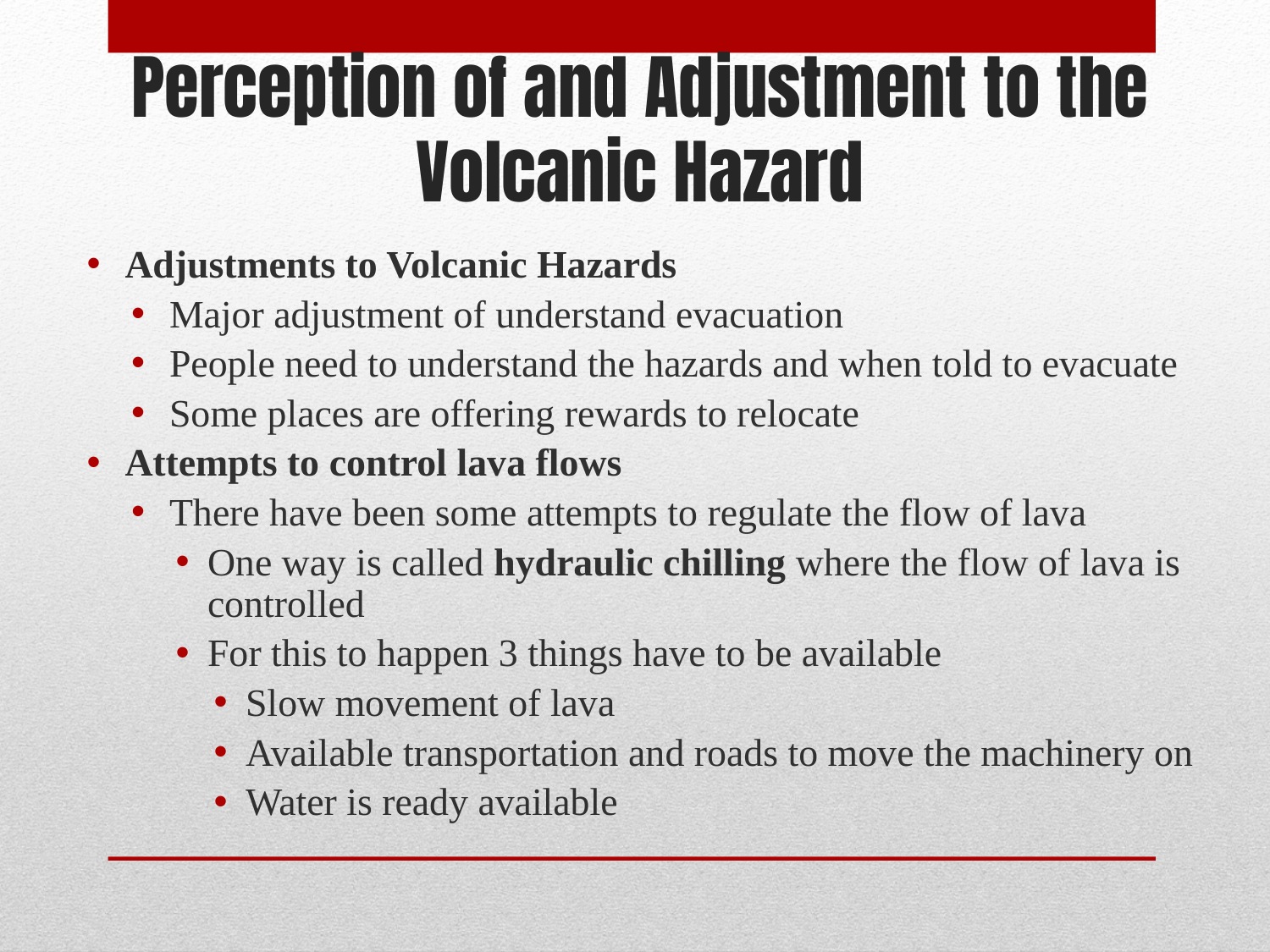

# Perception of and Adjustment to the Volcanic Hazard
Adjustments to Volcanic Hazards
Major adjustment of understand evacuation
People need to understand the hazards and when told to evacuate
Some places are offering rewards to relocate
Attempts to control lava flows
There have been some attempts to regulate the flow of lava
One way is called hydraulic chilling where the flow of lava is controlled
For this to happen 3 things have to be available
Slow movement of lava
Available transportation and roads to move the machinery on
Water is ready available